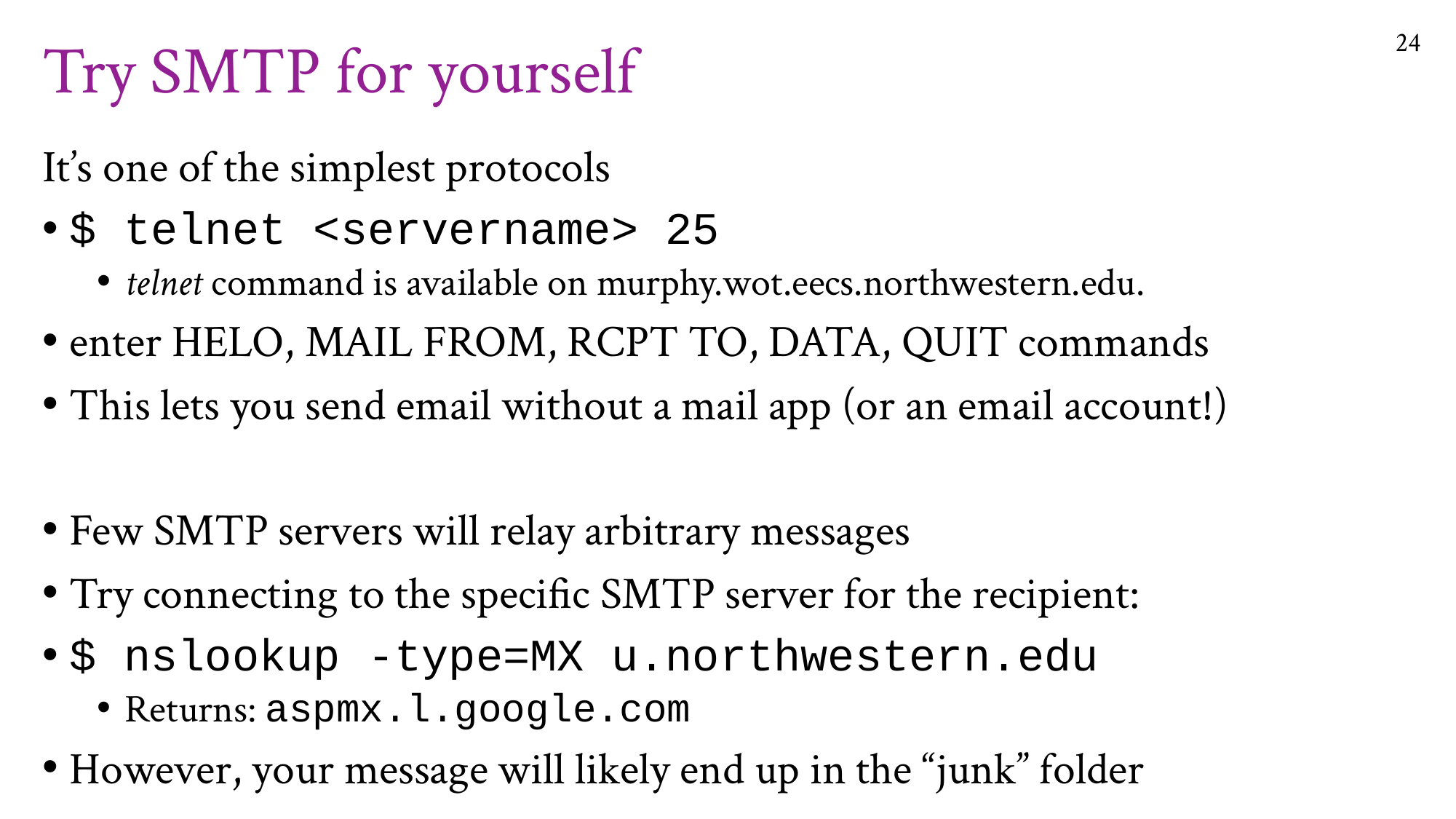

# Try SMTP for yourself
It’s one of the simplest protocols
$ telnet <servername> 25
telnet command is available on murphy.wot.eecs.northwestern.edu.
enter HELO, MAIL FROM, RCPT TO, DATA, QUIT commands
This lets you send email without a mail app (or an email account!)

Few SMTP servers will relay arbitrary messages
Try connecting to the specific SMTP server for the recipient:
$ nslookup -type=MX u.northwestern.edu
Returns: aspmx.l.google.com
However, your message will likely end up in the “junk” folder